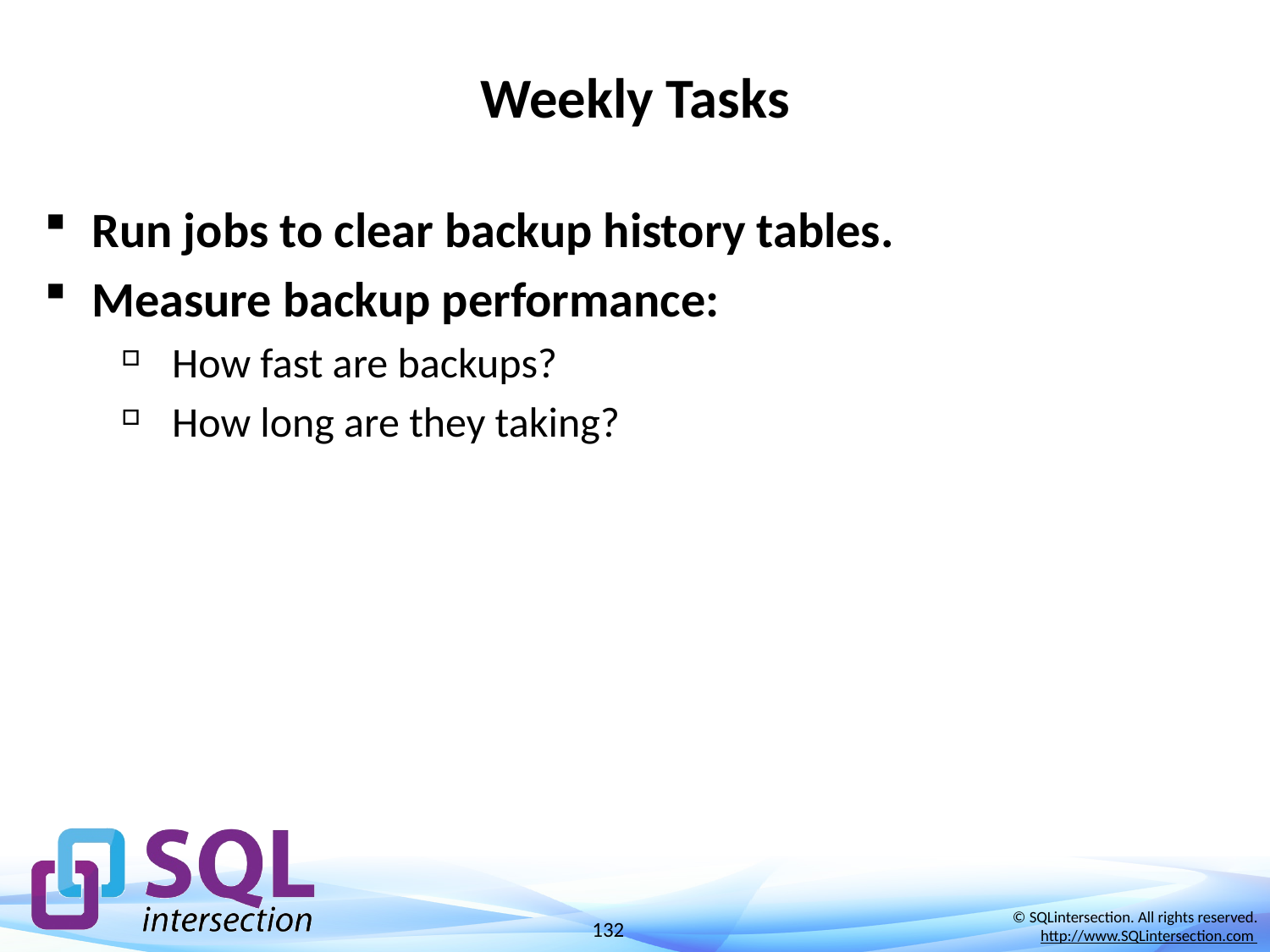

# Weekly Tasks
Run jobs to clear backup history tables.
Measure backup performance:
How fast are backups?
How long are they taking?